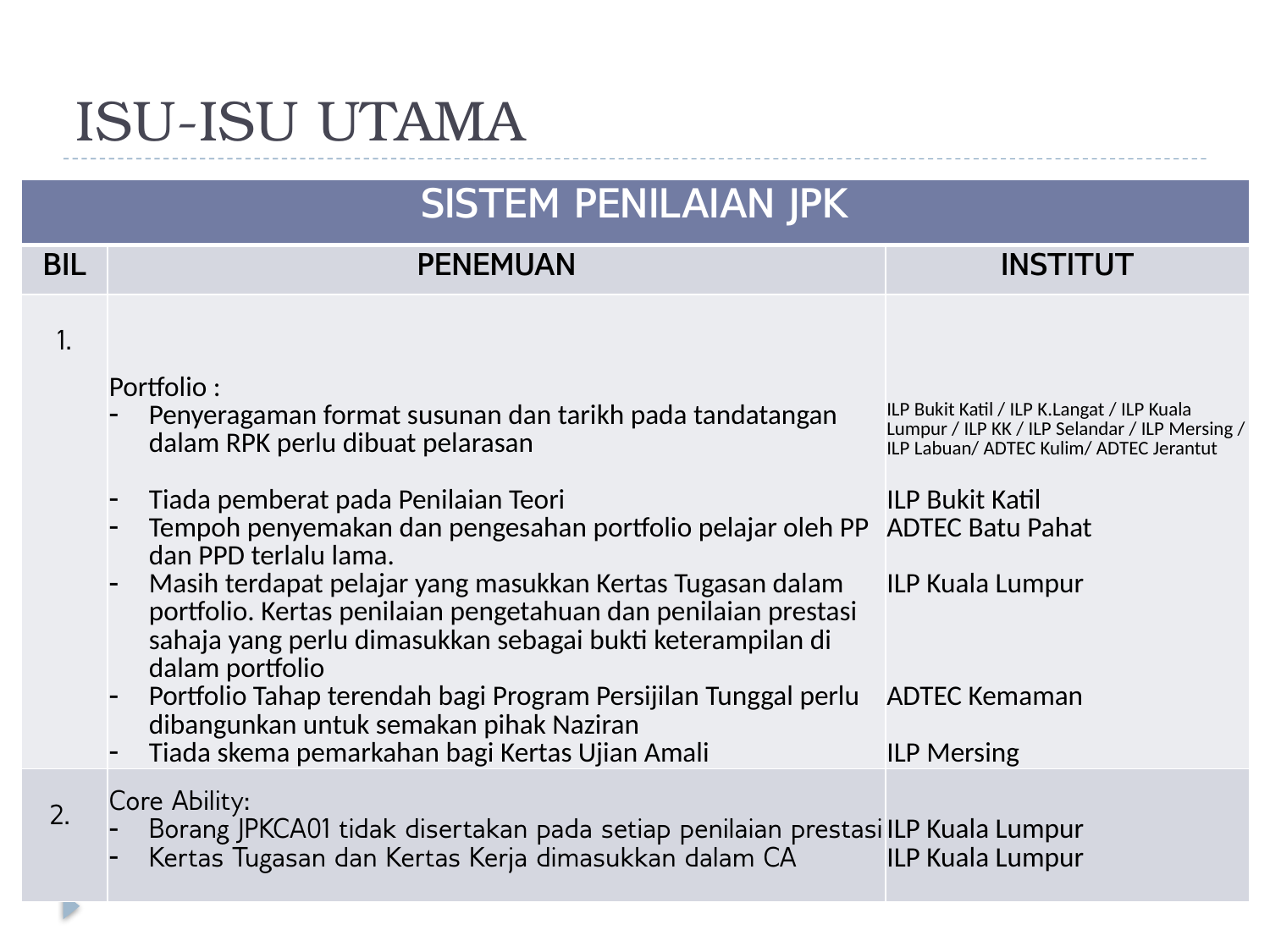

# ISU-ISU UTAMA

| SISTEM PENILAIAN JPK |  |  |
| --- | --- | --- |
| BIL | PENEMUAN | INSTITUT |
| 1. | Portfolio : Penyeragaman format susunan dan tarikh pada tandatangan dalam RPK perlu dibuat pelarasan Tiada pemberat pada Penilaian Teori Tempoh penyemakan dan pengesahan portfolio pelajar oleh PP dan PPD terlalu lama. Masih terdapat pelajar yang masukkan Kertas Tugasan dalam portfolio. Kertas penilaian pengetahuan dan penilaian prestasi sahaja yang perlu dimasukkan sebagai bukti keterampilan di dalam portfolio Portfolio Tahap terendah bagi Program Persijilan Tunggal perlu dibangunkan untuk semakan pihak Naziran Tiada skema pemarkahan bagi Kertas Ujian Amali | ILP Bukit Katil / ILP K.Langat / ILP Kuala Lumpur / ILP KK / ILP Selandar / ILP Mersing / ILP Labuan/ ADTEC Kulim/ ADTEC Jerantut ILP Bukit Katil ADTEC Batu Pahat ILP Kuala Lumpur ADTEC Kemaman ILP Mersing |
| 2. | Core Ability: Borang JPKCA01 tidak disertakan pada setiap penilaian prestasi Kertas Tugasan dan Kertas Kerja dimasukkan dalam CA | ILP Kuala Lumpur ILP Kuala Lumpur |